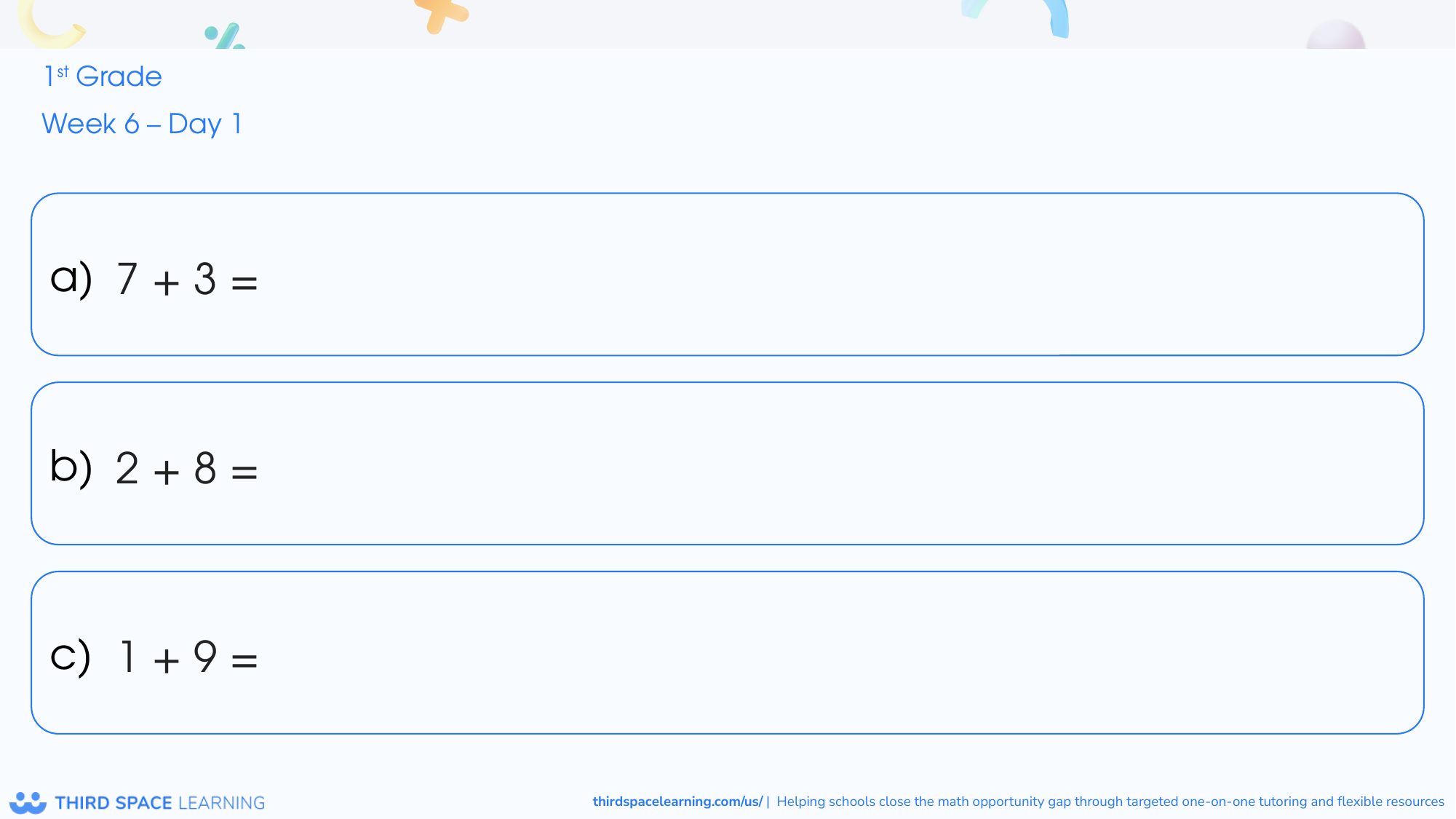

1st Grade
Week 6 – Day 1
7 + 3 =
2 + 8 =
1 + 9 =